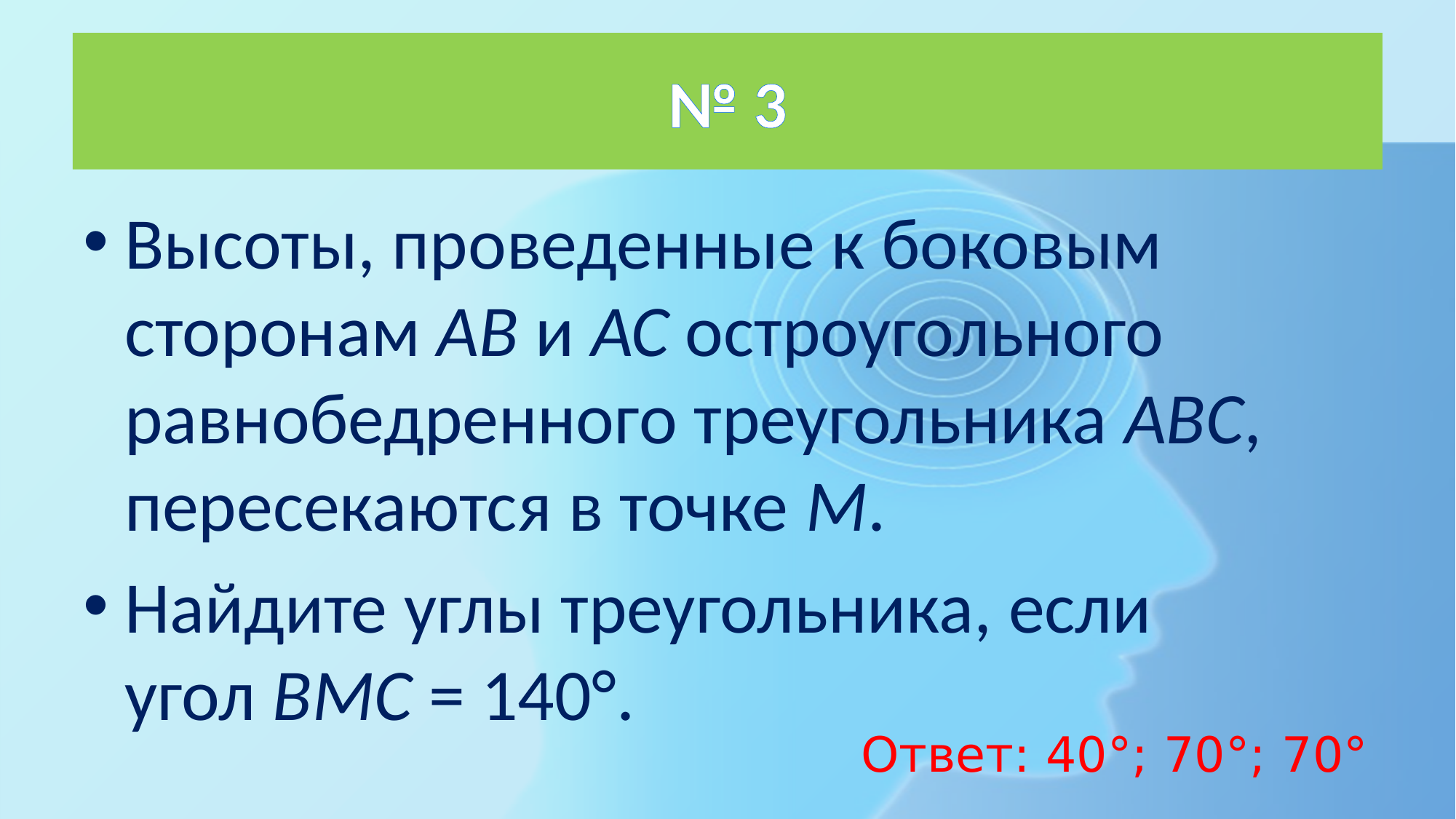

# № 3
Высоты, проведенные к боковым сторонам АВ и АС остроугольного равнобедренного треугольника АВС, пересекаются в точке М.
Найдите углы треугольника, если угол ВМС = 140°.
Ответ: 40°; 70°; 70°